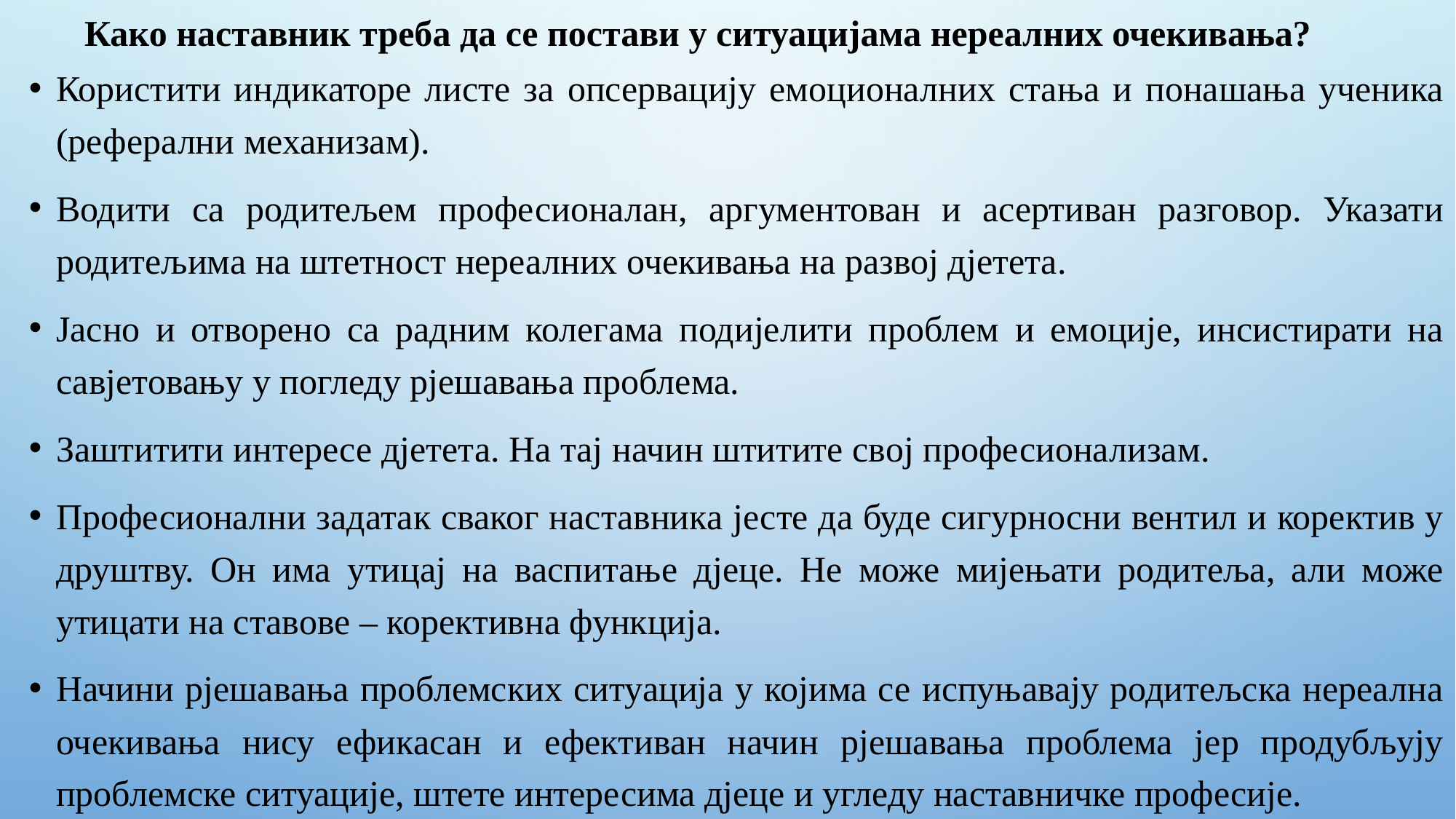

# Како наставник треба да се постави у ситуацијама нереалних очекивања?
Користити индикаторе листе за опсервацију емоционалних стања и понашања ученика (реферални механизам).
Водити са родитељем професионалан, аргументован и асертиван разговор. Указати родитељима на штетност нереалних очекивања на развој дјетета.
Јасно и отворено са радним колегама подијелити проблем и емоције, инсистирати на савјетовању у погледу рјешавања проблема.
Заштитити интересе дјетета. На тај начин штитите свој професионализам.
Професионални задатак сваког наставника јесте да буде сигурносни вентил и коректив у друштву. Он има утицај на васпитање дјеце. Не може мијењати родитеља, али може утицати на ставове – корективна функција.
Начини рјешавања проблемских ситуација у којима се испуњавају родитељска нереална очекивања нису ефикасан и ефективан начин рјешавања проблема јер продубљују проблемске ситуације, штете интересима дјеце и угледу наставничке професије.